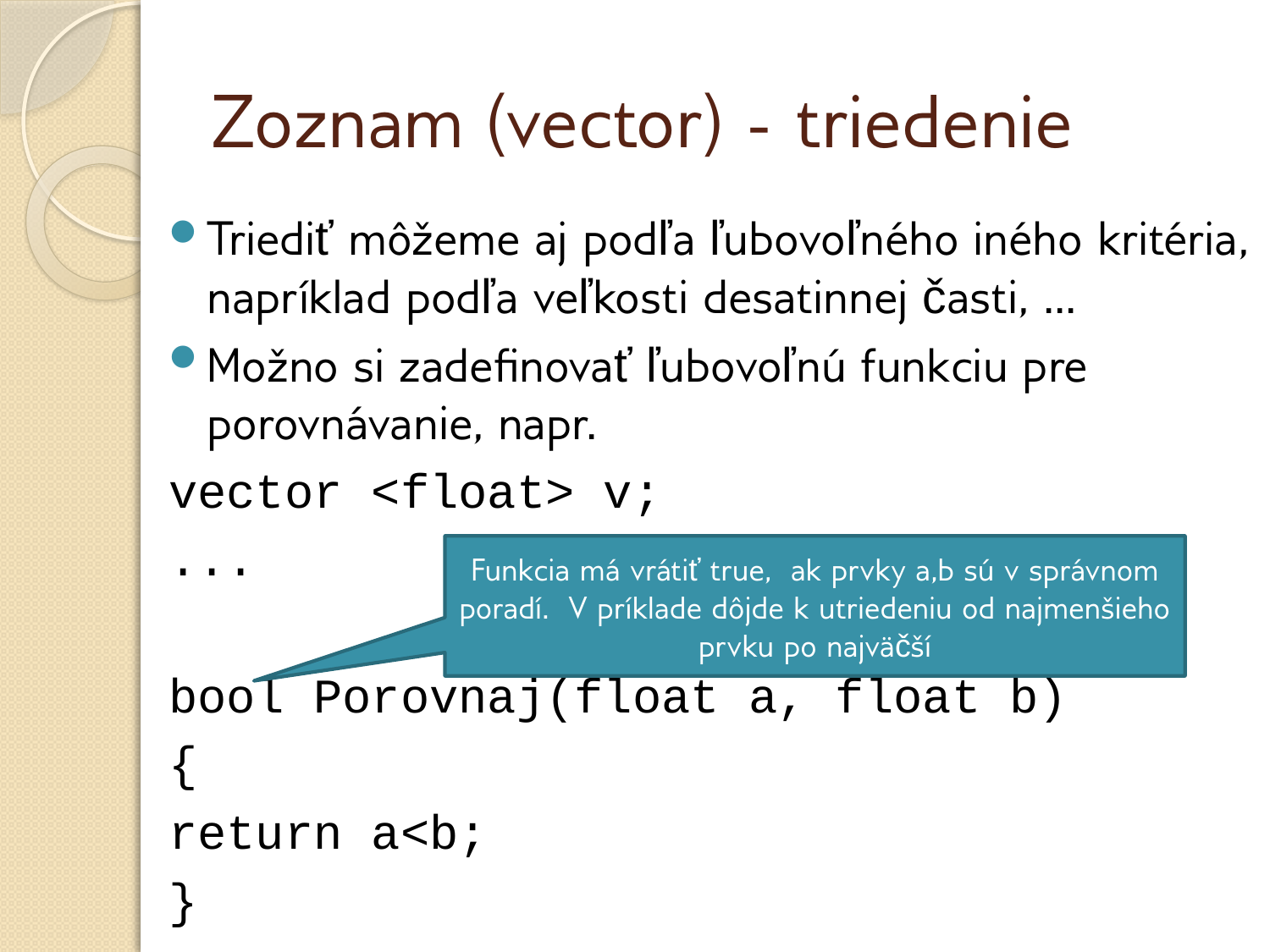

# Zoznam (vector) - triedenie
Triediť môžeme aj podľa ľubovoľného iného kritéria, napríklad podľa veľkosti desatinnej časti, ...
Možno si zadefinovať ľubovoľnú funkciu pre porovnávanie, napr.
vector <float> v;
...

bool Porovnaj(float a, float b)
{
	return a<b;
}

Funkcia má vrátiť true,  ak prvky a,b sú v správnom poradí.  V príklade dôjde k utriedeniu od najmenšieho prvku po najväčší